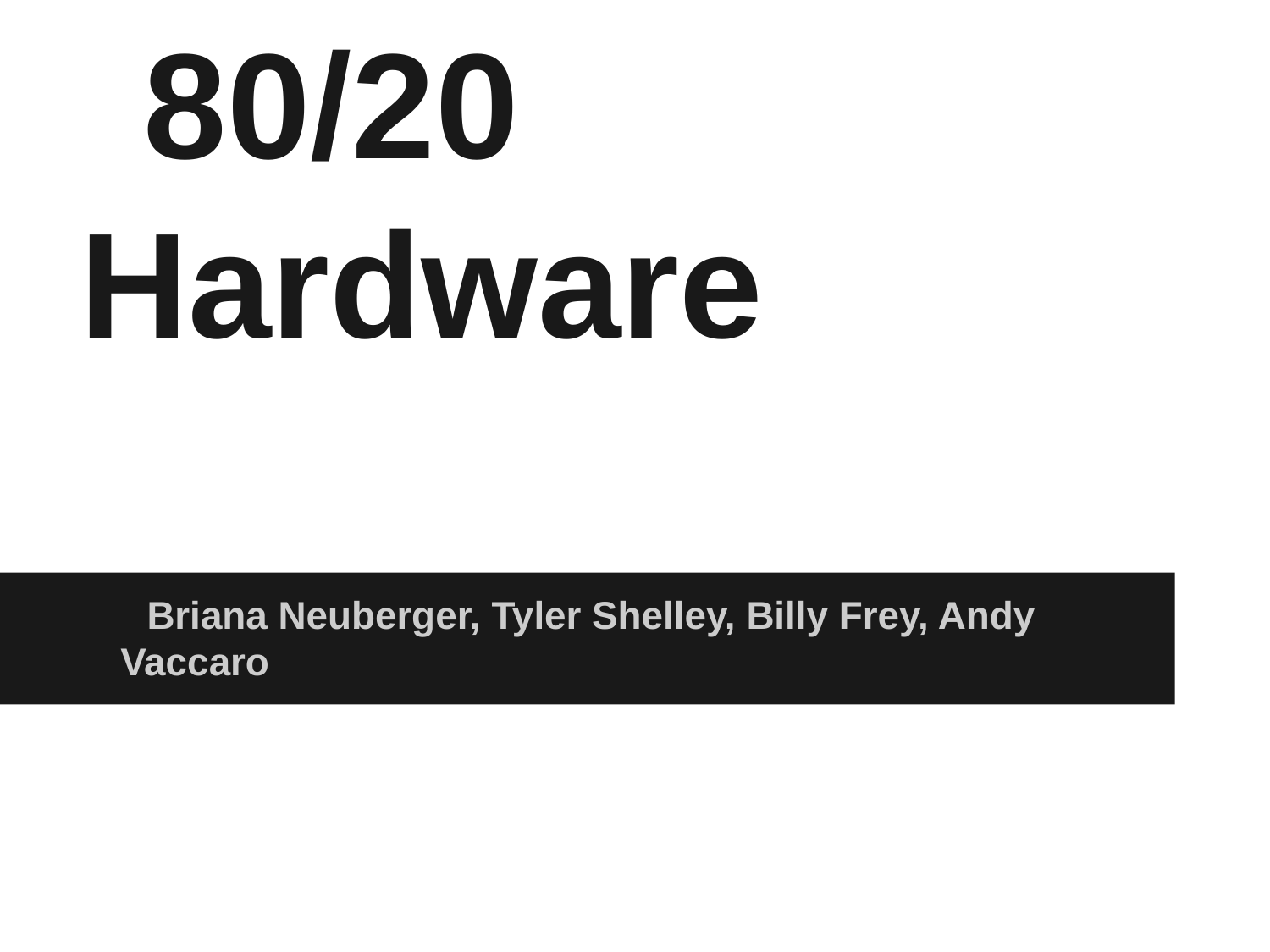

# 80/20 Hardware
Briana Neuberger, Tyler Shelley, Billy Frey, Andy Vaccaro